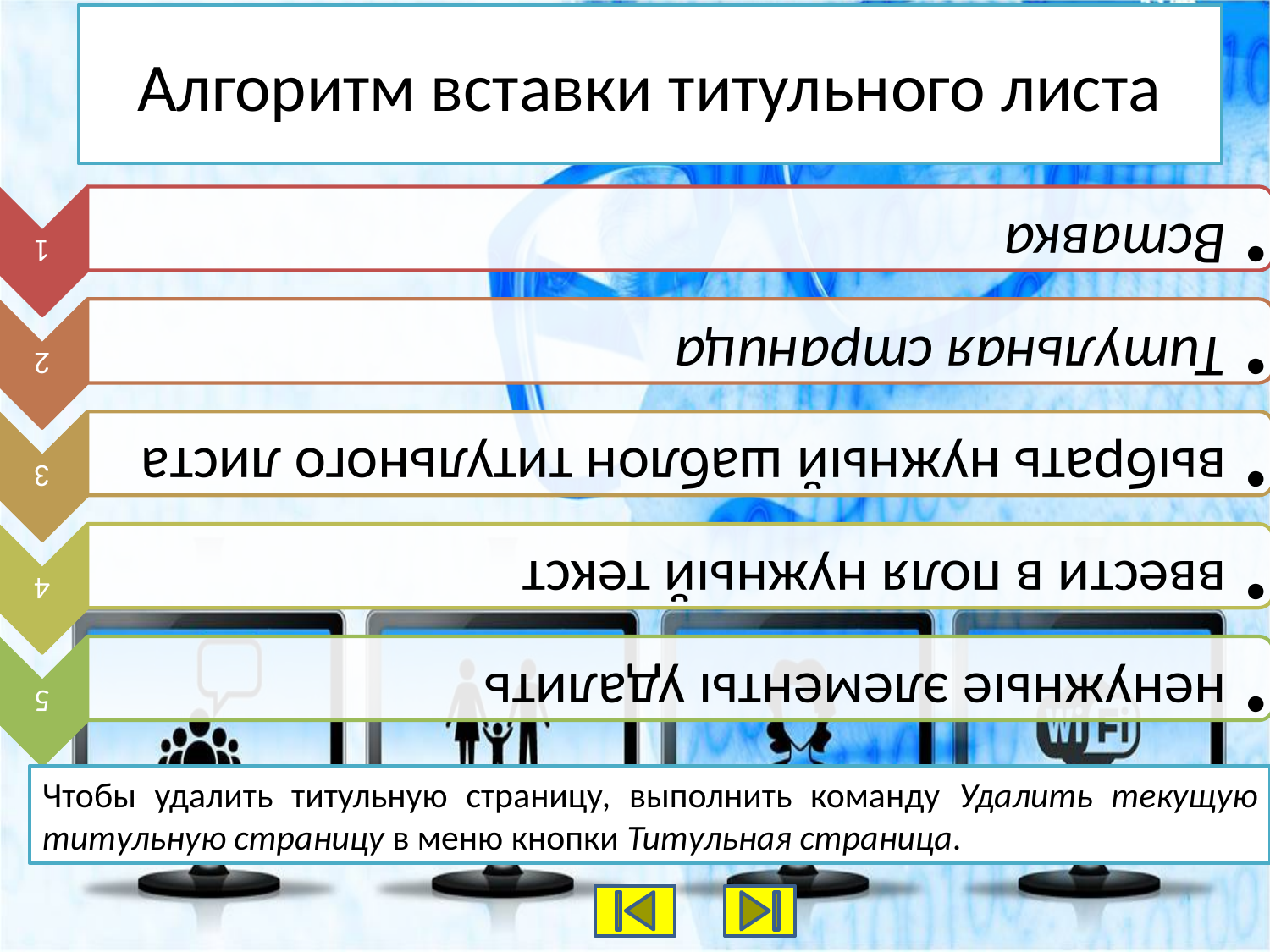

# Алгоритм вставки титульного листа
1
Вставка
2
Титульная страница
3
выбрать нужный шаблон титульного листа
4
ввести в поля нужный текст
5
ненужные элементы удалить
Чтобы удалить титульную страницу, выполнить команду Удалить текущую титульную страницу в меню кнопки Титульная страница.